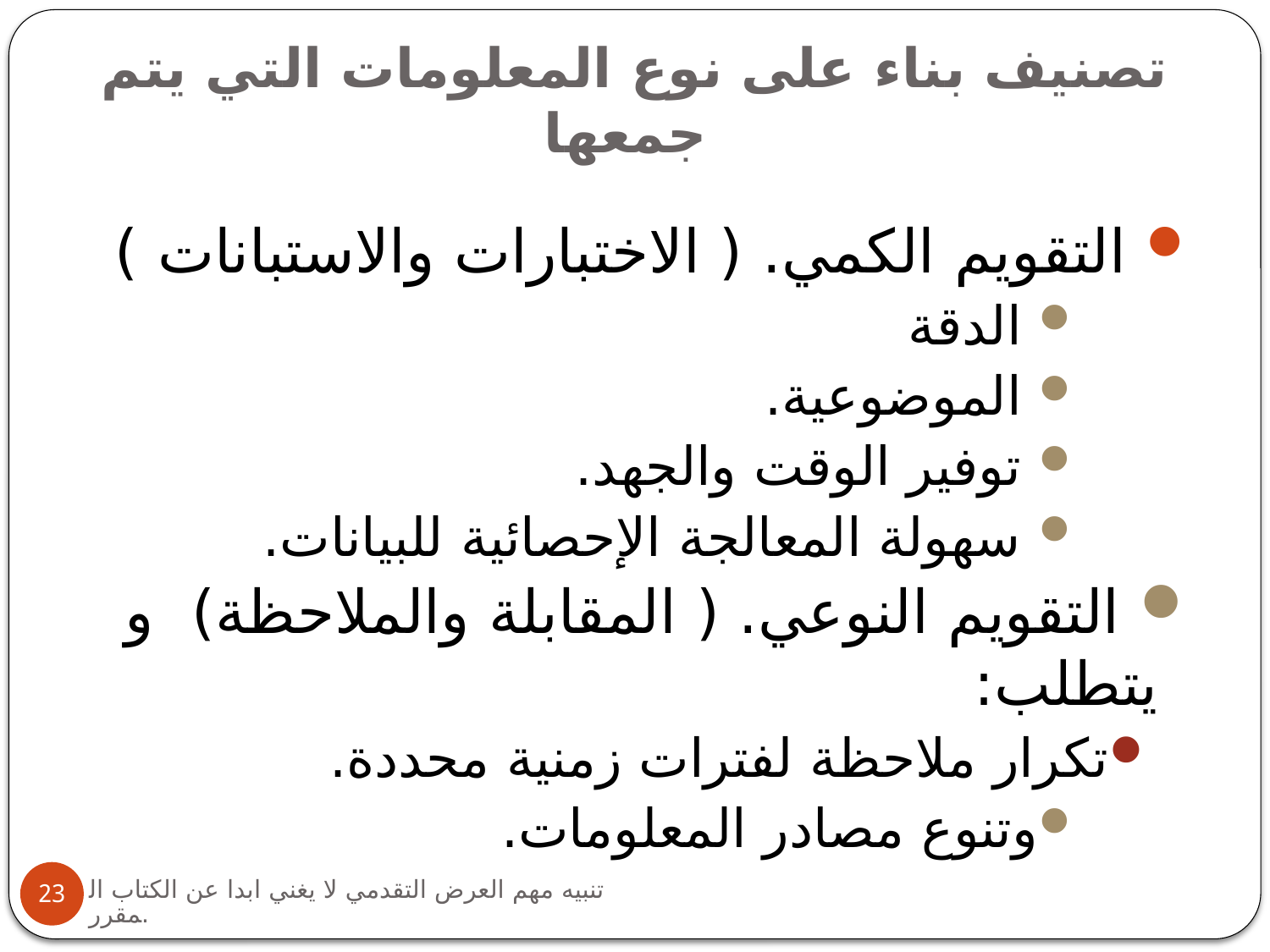

# تصنيف بناء على نوع المعلومات التي يتم جمعها
 التقويم الكمي. ( الاختبارات والاستبانات )
 الدقة
 الموضوعية.
 توفير الوقت والجهد.
 سهولة المعالجة الإحصائية للبيانات.
 التقويم النوعي. ( المقابلة والملاحظة)  و يتطلب:
تكرار ملاحظة لفترات زمنية محددة.
وتنوع مصادر المعلومات.
تنبيه مهم العرض التقدمي لا يغني ابدا عن الكتاب المقرر.
23